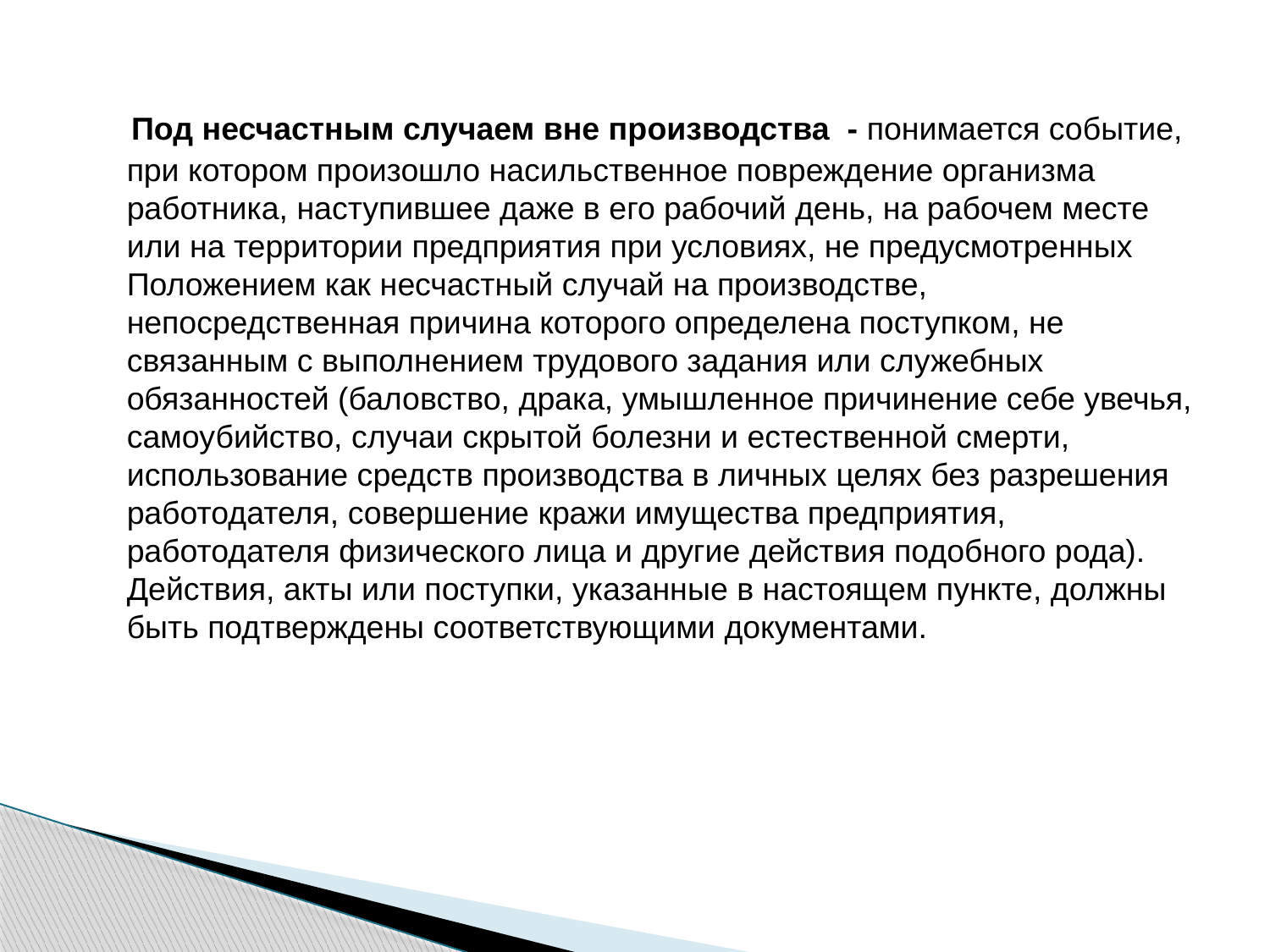

Под несчастным случаем вне производства  - понимается событие, при котором произошло насильственное повреждение организма работника, наступившее даже в его рабочий день, на рабочем месте или на территории предприятия при условиях, не предусмотренных Положением как несчастный случай на производстве, непосредственная причина которого определена поступком, не связанным с выполнением трудового задания или служебных обязанностей (баловство, драка, умышленное причинение себе увечья, самоубийство, случаи скрытой болезни и естественной смерти, использование средств производства в личных целях без разрешения работодателя, совершение кражи имущества предприятия, работодателя физического лица и другие действия подобного рода). Действия, акты или поступки, указанные в настоящем пункте, должны быть подтверждены соответствующими документами.